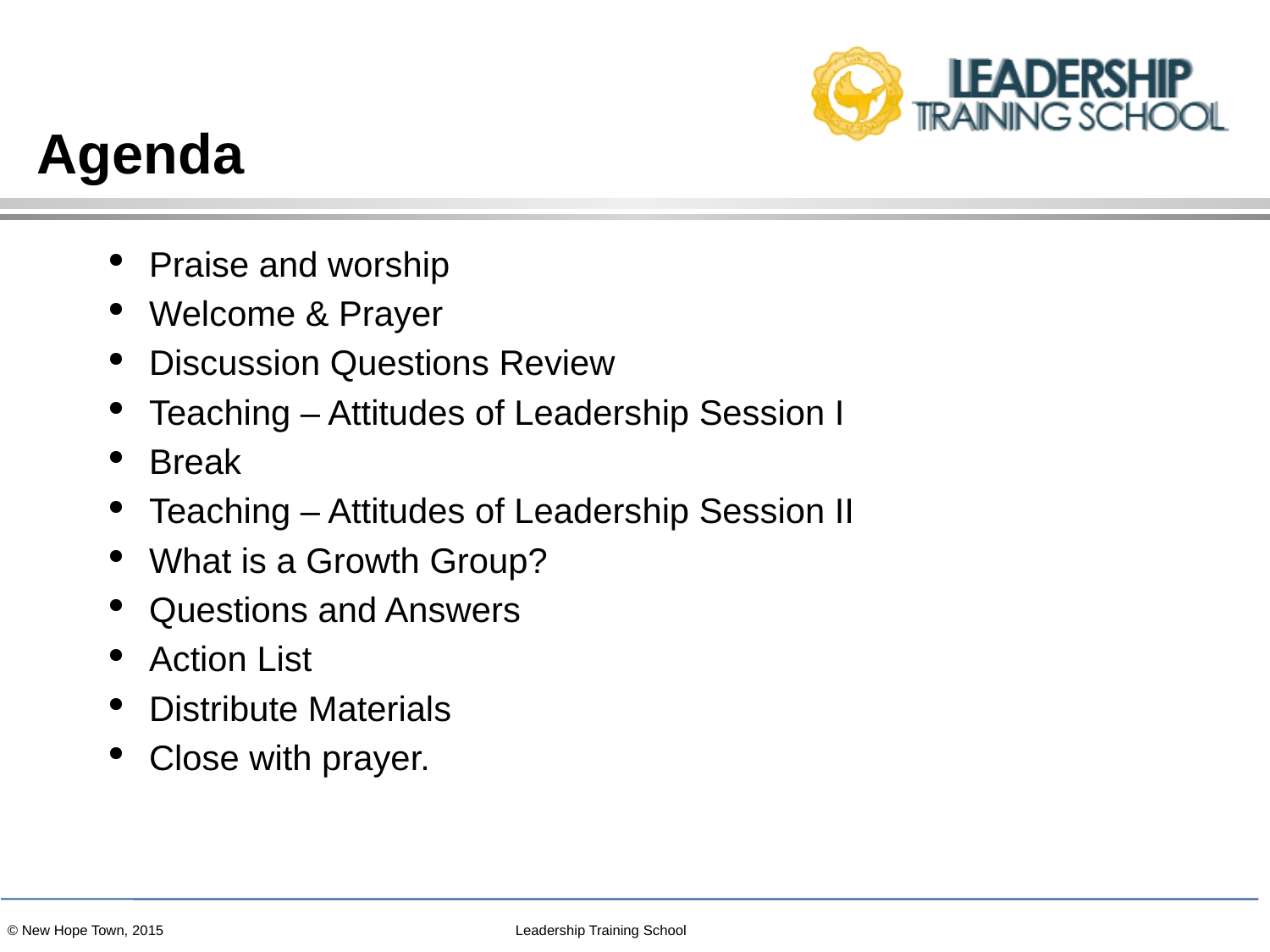

# Agenda
Praise and worship
Welcome & Prayer
Discussion Questions Review
Teaching – Attitudes of Leadership Session I
Break
Teaching – Attitudes of Leadership Session II
What is a Growth Group?
Questions and Answers
Action List
Distribute Materials
Close with prayer.
2